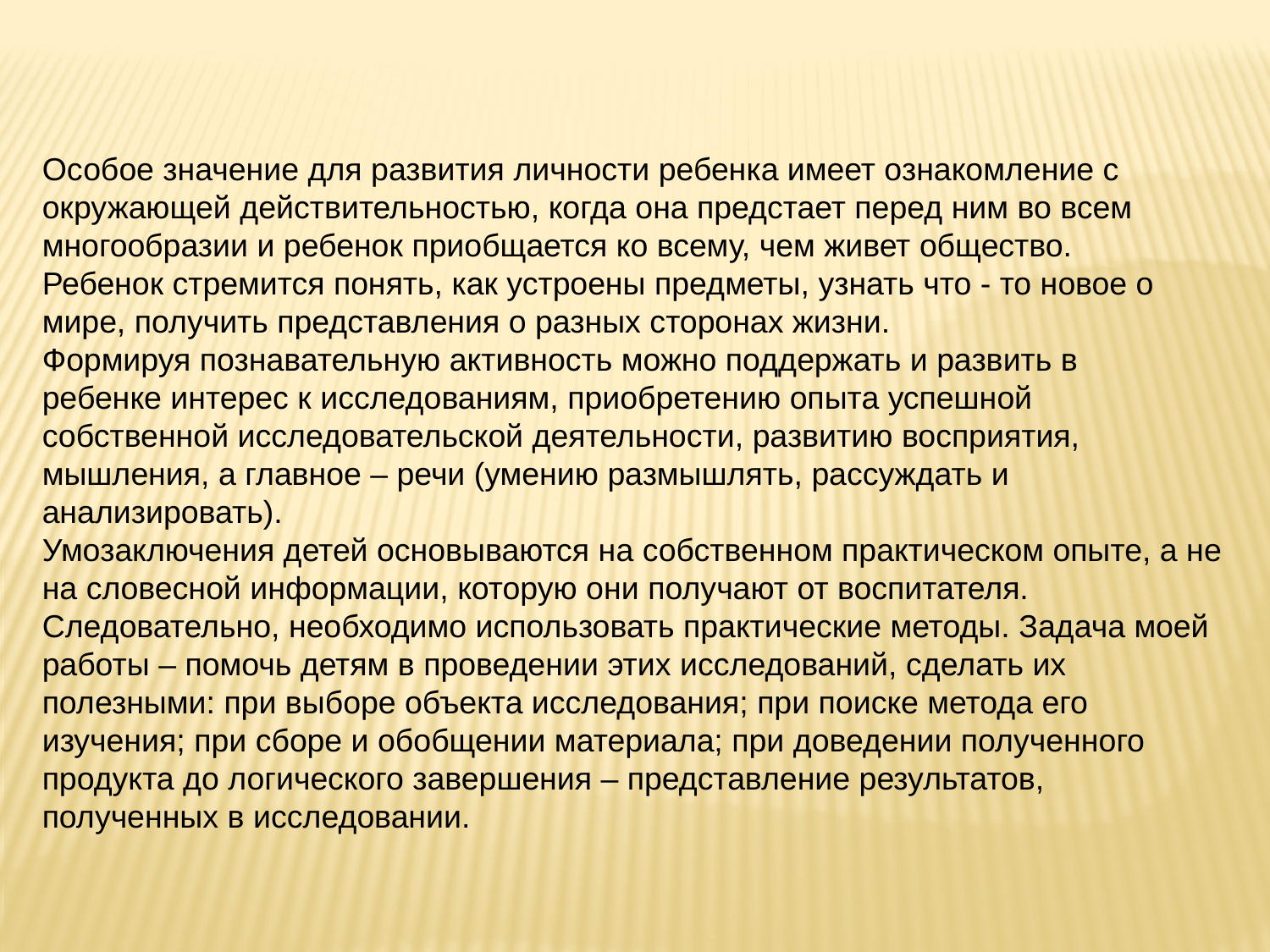

Особое значение для развития личности ребенка имеет ознакомление с окружающей действительностью, когда она предстает перед ним во всем многообразии и ребенок приобщается ко всему, чем живет общество.
Ребенок стремится понять, как устроены предметы, узнать что - то новое о мире, получить представления о разных сторонах жизни.
Формируя познавательную активность можно поддержать и развить в ребенке интерес к исследованиям, приобретению опыта успешной собственной исследовательской деятельности, развитию восприятия, мышления, а главное – речи (умению размышлять, рассуждать и анализировать).

Умозаключения детей основываются на собственном практическом опыте, а не на словесной информации, которую они получают от воспитателя. Следовательно, необходимо использовать практические методы. Задача моей работы – помочь детям в проведении этих исследований, сделать их полезными: при выборе объекта исследования; при поиске метода его изучения; при сборе и обобщении материала; при доведении полученного продукта до логического завершения – представление результатов, полученных в исследовании.